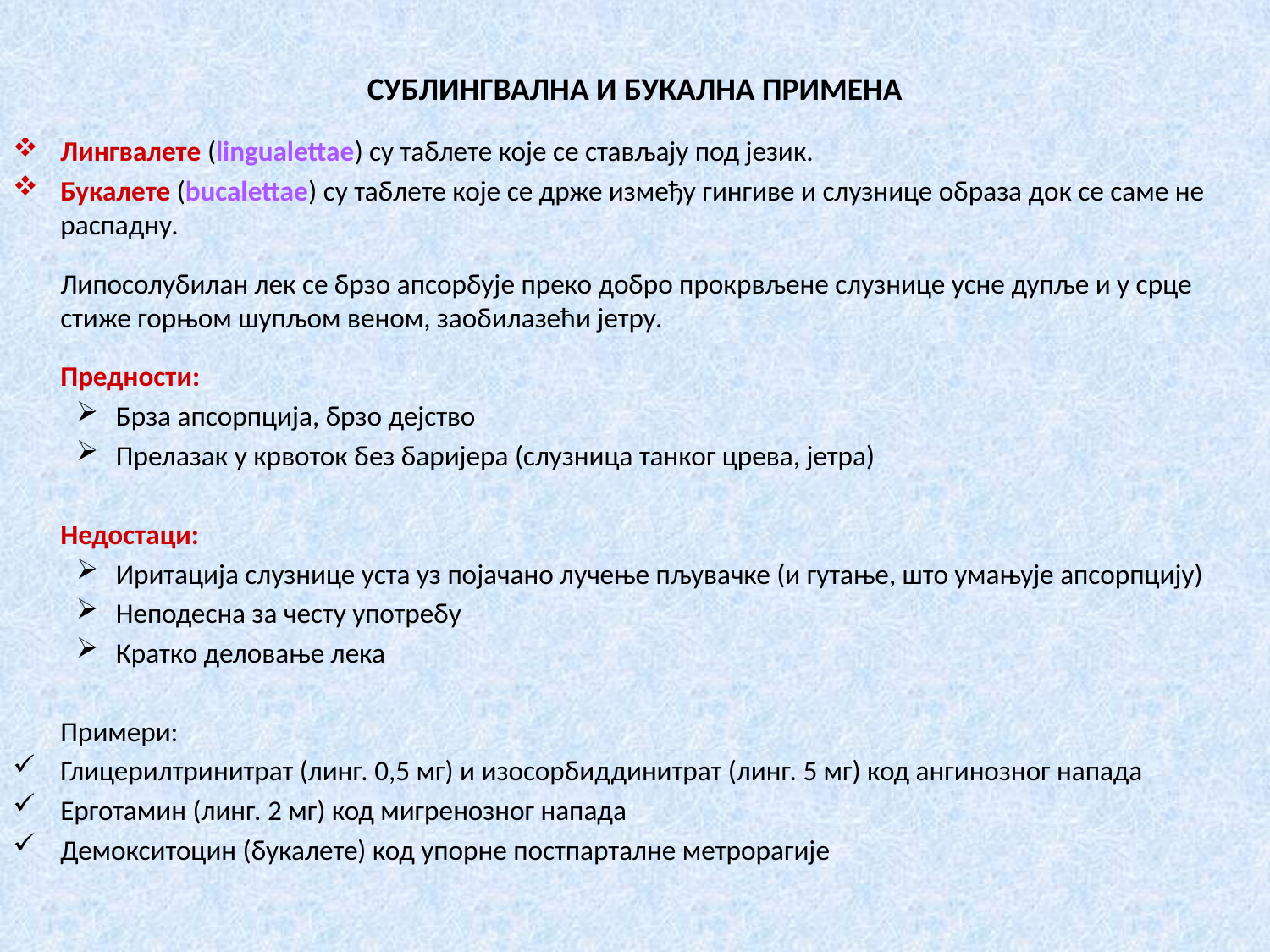

# СУБЛИНГВАЛНА И БУКАЛНА ПРИМЕНА
Лингвалете (lingualettae) су таблете које се стављају под језик.
Букалете (bucalettae) су таблете које се држе између гингиве и слузнице образа док се саме не распадну.

	Липосолубилан лек се брзо апсорбује преко добро прокрвљене слузнице усне дупље и у срце стиже горњом шупљом веном, заобилазећи јетру.

	Предности:
Брза апсорпција, брзо дејство
Прелазак у крвоток без баријера (слузница танког црева, јетра)

	Недостаци:
Иритација слузнице уста уз појачано лучење пљувачке (и гутање, што умањује апсорпцију)
Неподесна за честу употребу
Кратко деловање лека

	Примери:
Глицерилтринитрат (линг. 0,5 мг) и изосорбиддинитрат (линг. 5 мг) код ангинозног напада
Ерготамин (линг. 2 мг) код мигренозног напада
Демокситоцин (букалете) код упорне постпарталне метрорагије